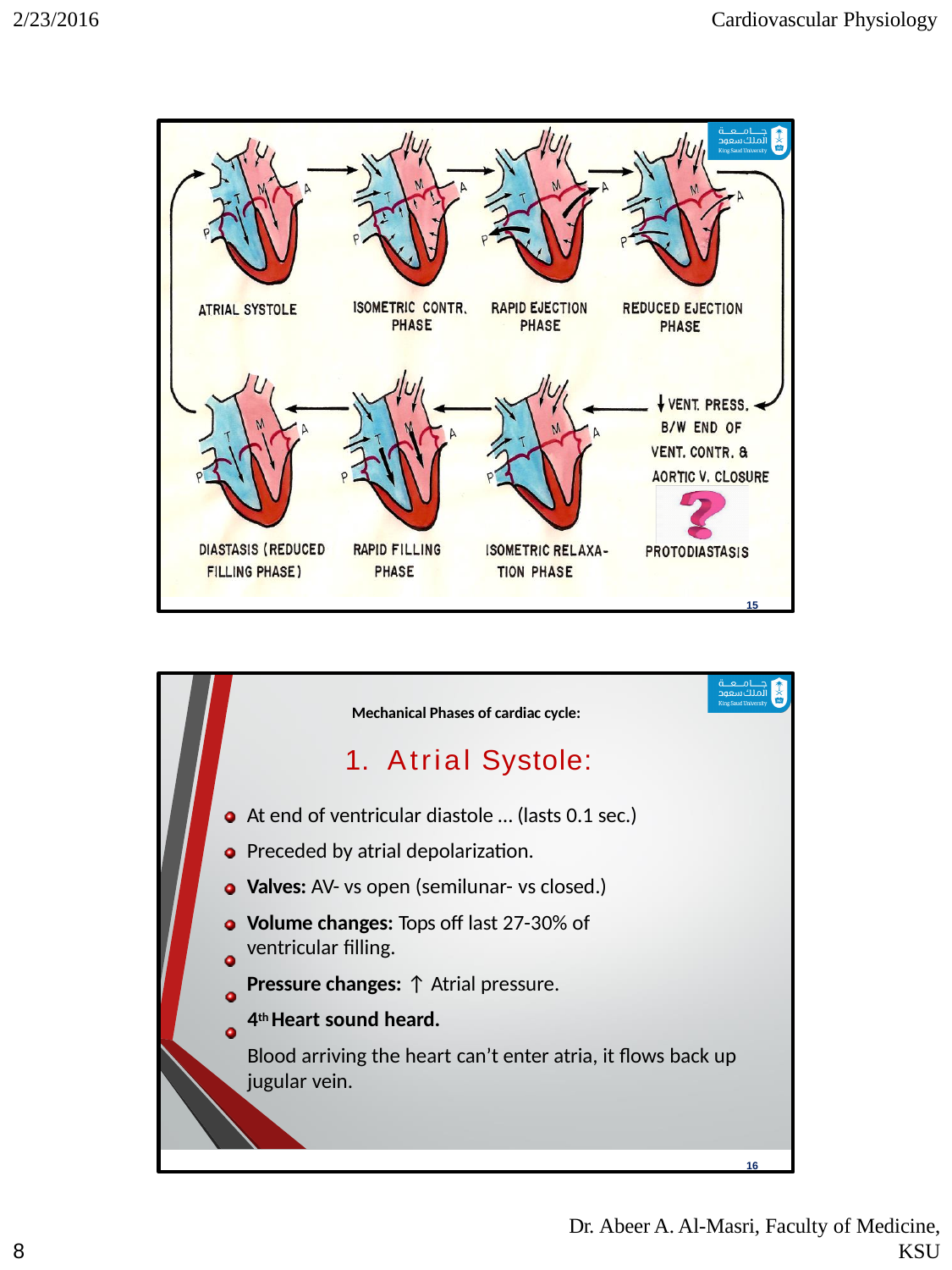

2/23/2016
Cardiovascular Physiology

15

Mechanical Phases of cardiac cycle:

1.  Atrial Systole:
At end of ventricular diastole … (lasts 0.1 sec.)  Preceded by atrial depolarization.
Valves: AV- vs open (semilunar- vs closed.)
Volume changes: Tops off last 27-30% of ventricular filling.
Pressure changes: ↑ Atrial pressure.
4th Heart sound heard.
Blood arriving the heart can’t enter atria, it flows back up  jugular vein.

16

Dr. Abeer A. Al-Masri, Faculty of Medicine,
KSU
8